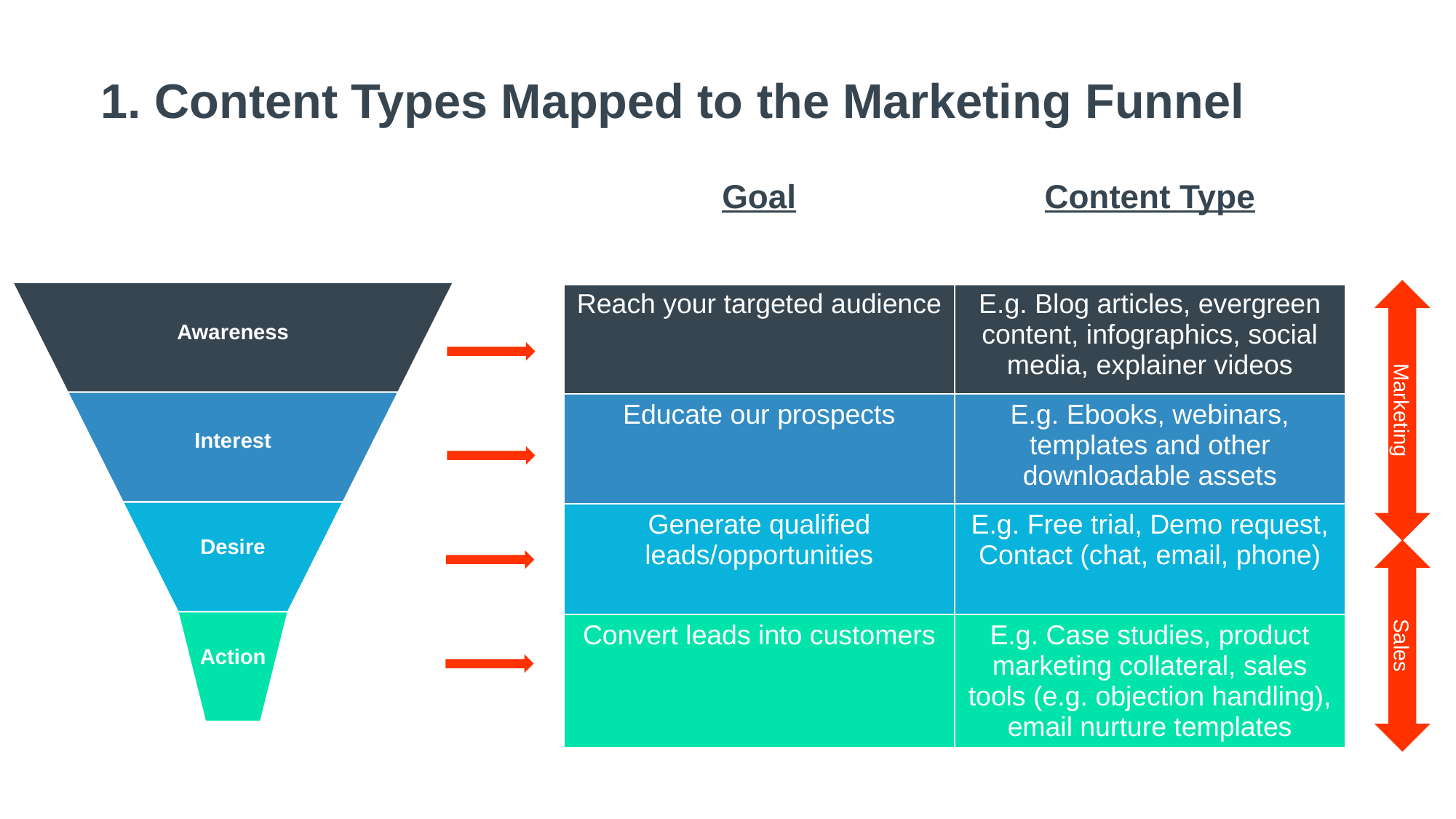

# 1. Content Types Mapped to the Marketing Funnel
| Goal | Content Type |
| --- | --- |
| Reach your targeted audience | E.g. Blog articles, evergreen content, infographics, social media, explainer videos |
| Educate our prospects | E.g. Ebooks, webinars, templates and other downloadable assets |
| Generate qualified leads/opportunities | E.g. Free trial, Demo request, Contact (chat, email, phone) |
| Convert leads into customers | E.g. Case studies, product marketing collateral, sales tools (e.g. objection handling), email nurture templates |
Marketing
Awareness
Interest
Desire
Action

Sales